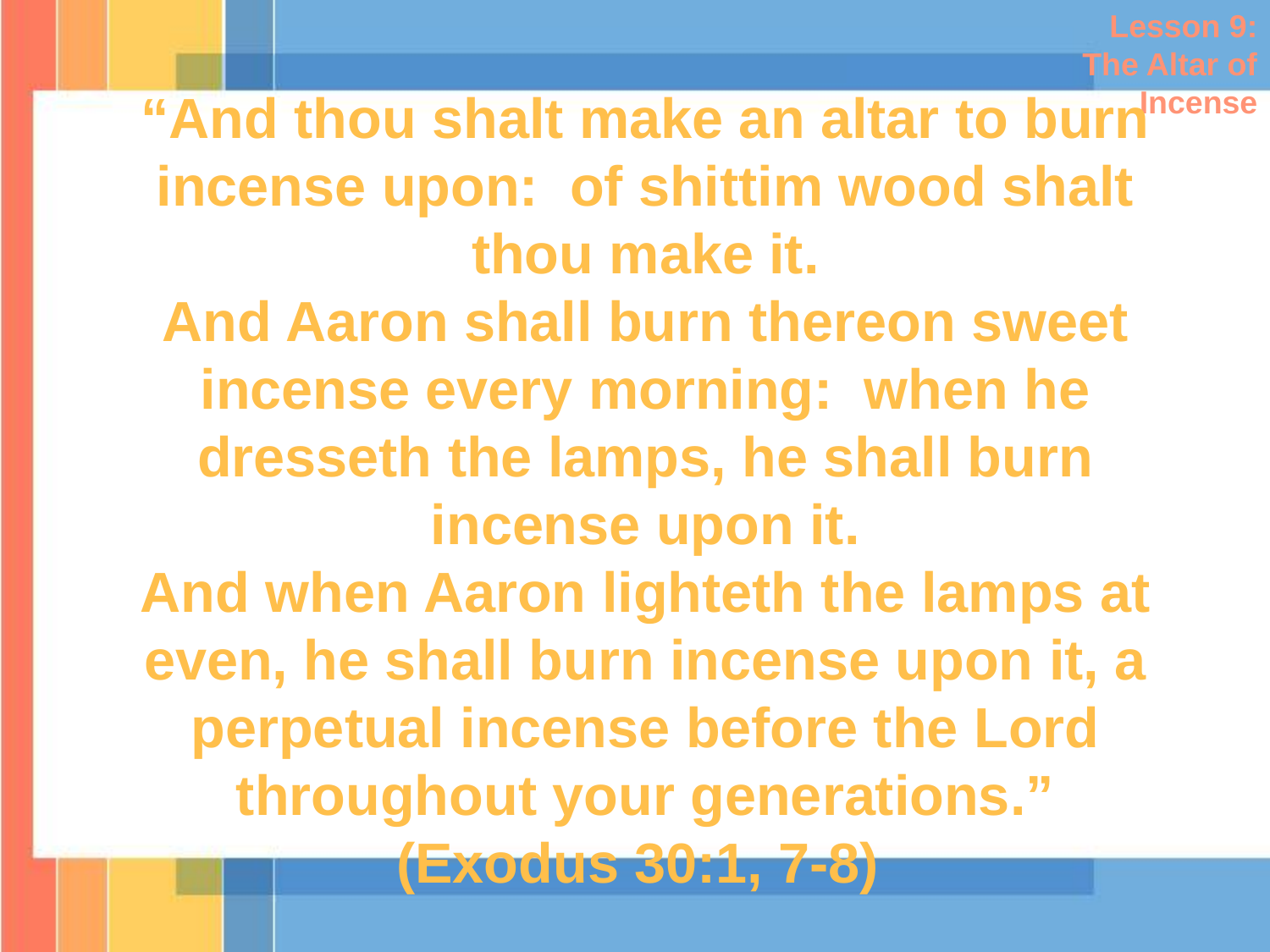

Lesson 9: The Altar of Incense
“And thou shalt make an altar to burn incense upon:  of shittim wood shalt thou make it.
And Aaron shall burn thereon sweet incense every morning:  when he dresseth the lamps, he shall burn incense upon it.
And when Aaron lighteth the lamps at even, he shall burn incense upon it, a perpetual incense before the Lord throughout your generations.”
(Exodus 30:1, 7-8)